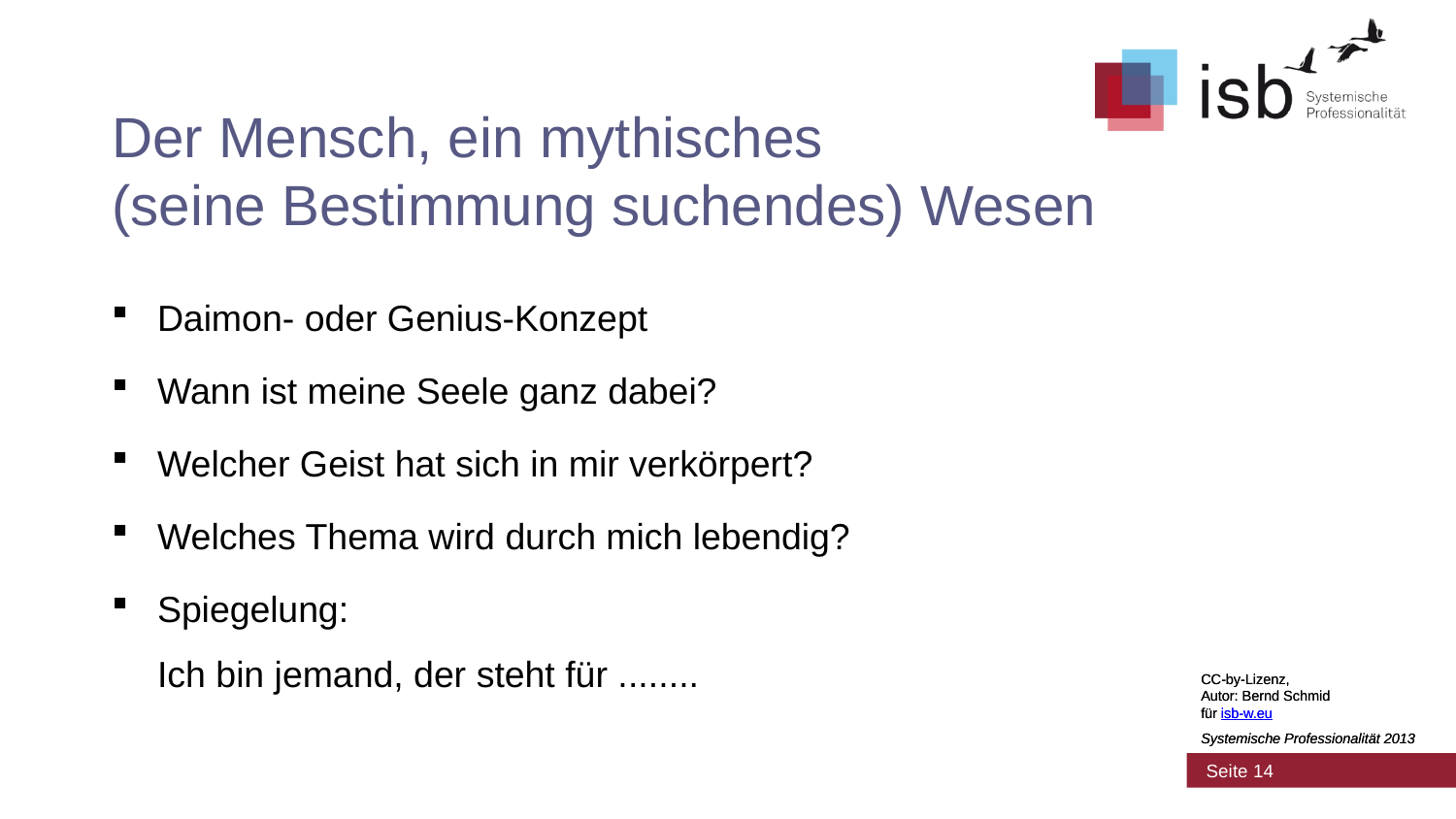

# Der Mensch, ein mythisches (seine Bestimmung suchendes) Wesen
Daimon- oder Genius-Konzept
Wann ist meine Seele ganz dabei?
Welcher Geist hat sich in mir verkörpert?
Welches Thema wird durch mich lebendig?
Spiegelung:
Ich bin jemand, der steht für ........

CC-by-Lizenz,
Autor: Bernd Schmid
für isb-w.eu
Systemische Professionalität 2013
 Seite 14